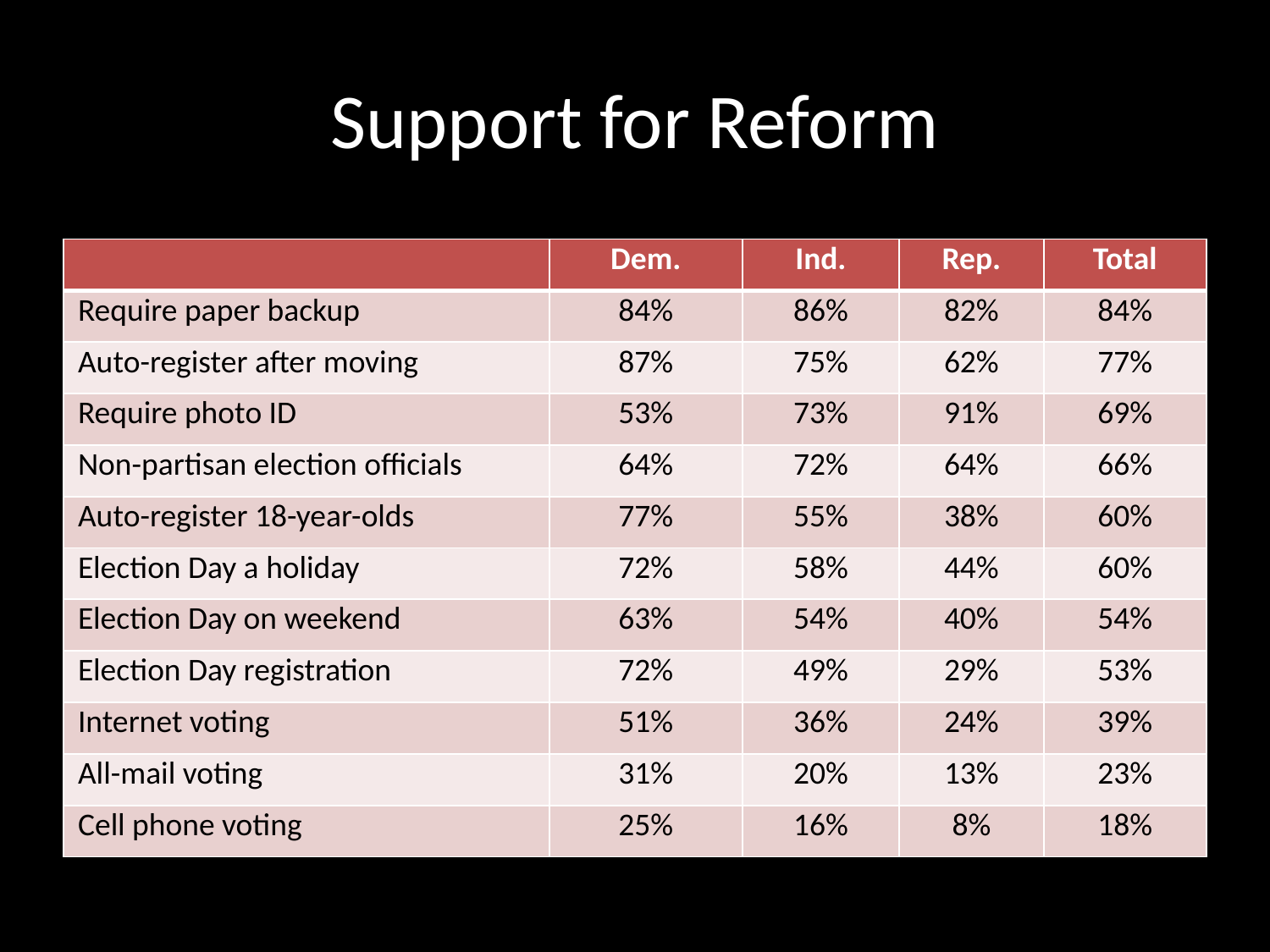

# Support for Reform
|  | Dem. | Ind. | Rep. | Total |
| --- | --- | --- | --- | --- |
| Require paper backup | 84% | 86% | 82% | 84% |
| Auto-register after moving | 87% | 75% | 62% | 77% |
| Require photo ID | 53% | 73% | 91% | 69% |
| Non-partisan election officials | 64% | 72% | 64% | 66% |
| Auto-register 18-year-olds | 77% | 55% | 38% | 60% |
| Election Day a holiday | 72% | 58% | 44% | 60% |
| Election Day on weekend | 63% | 54% | 40% | 54% |
| Election Day registration | 72% | 49% | 29% | 53% |
| Internet voting | 51% | 36% | 24% | 39% |
| All-mail voting | 31% | 20% | 13% | 23% |
| Cell phone voting | 25% | 16% | 8% | 18% |